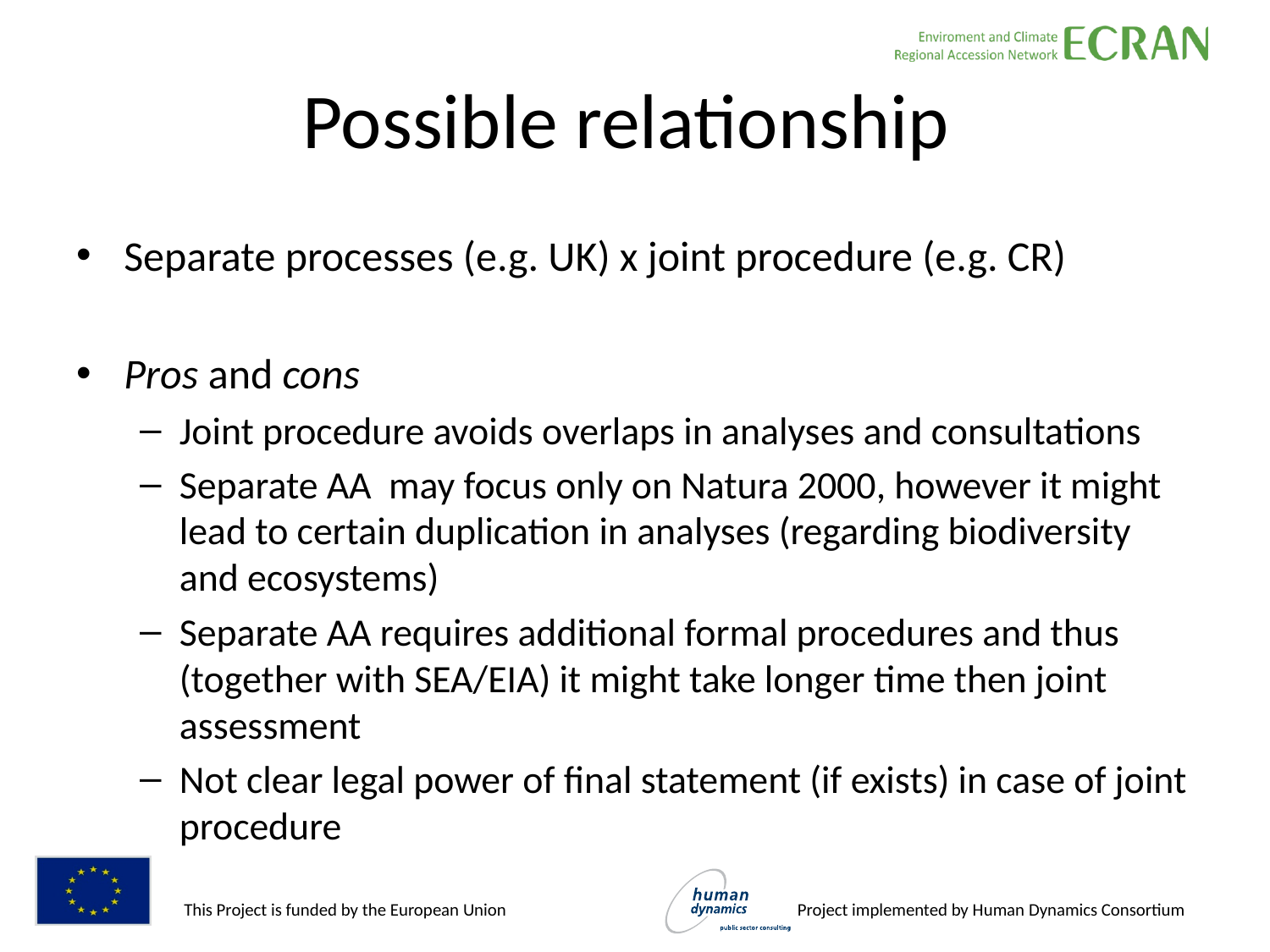

# Possible relationship
Separate processes (e.g. UK) x joint procedure (e.g. CR)

Pros and cons
Joint procedure avoids overlaps in analyses and consultations
Separate AA  may focus only on Natura 2000, however it might lead to certain duplication in analyses (regarding biodiversity and ecosystems)
Separate AA requires additional formal procedures and thus (together with SEA/EIA) it might take longer time then joint assessment
Not clear legal power of final statement (if exists) in case of joint procedure